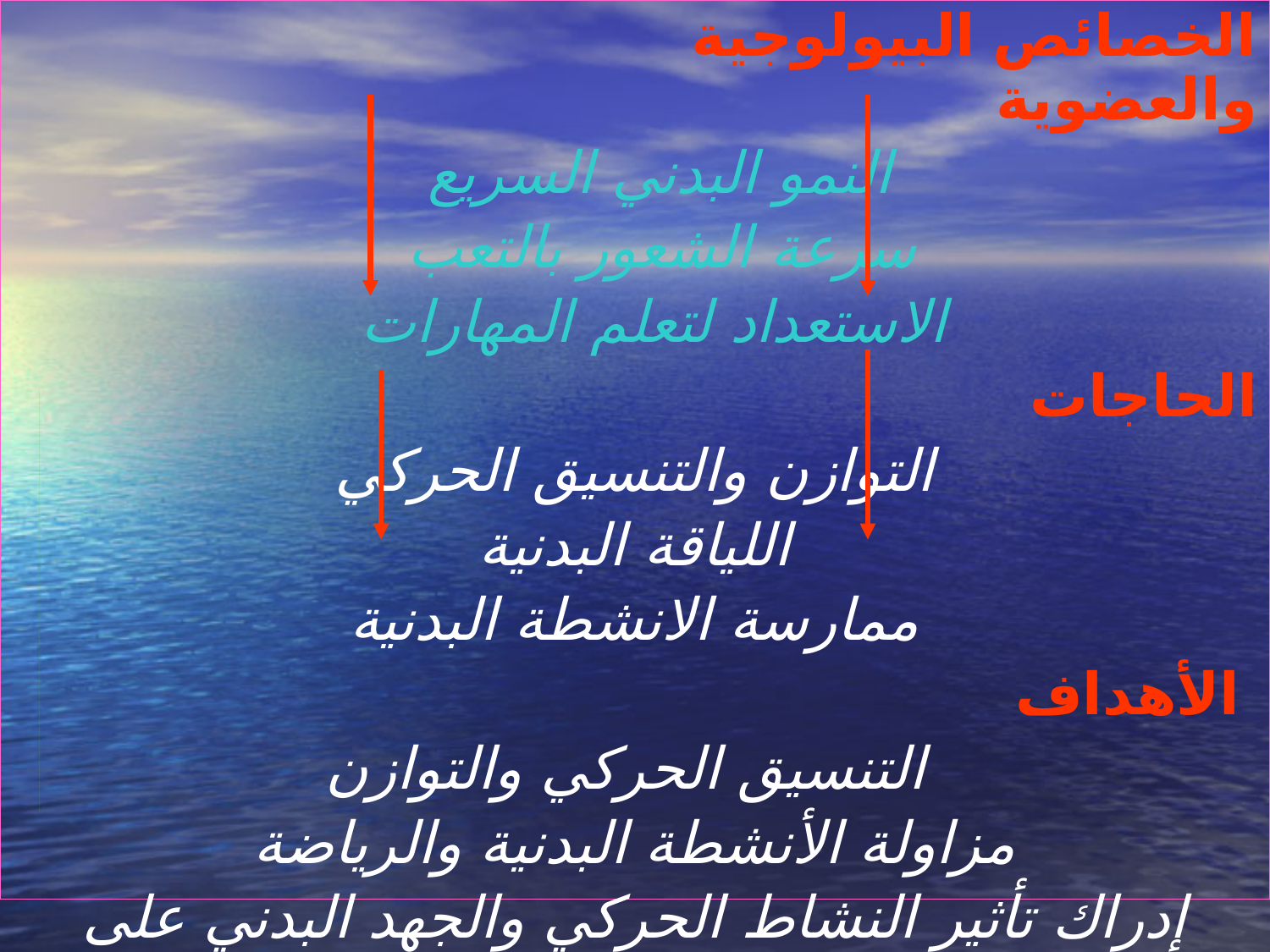

الخصائص البيولوجية والعضوية
   النمو البدني السريع
   سرعة الشعور بالتعب
   الاستعداد لتعلم المهارات
                                                   الحاجات
التوازن والتنسيق الحركي
اللياقة البدنية
ممارسة الانشطة البدنية
                                                 الأهداف
التنسيق الحركي والتوازن
مزاولة الأنشطة البدنية والرياضة
إدراك تأثير النشاط الحركي والجهد البدني على الجسم

#